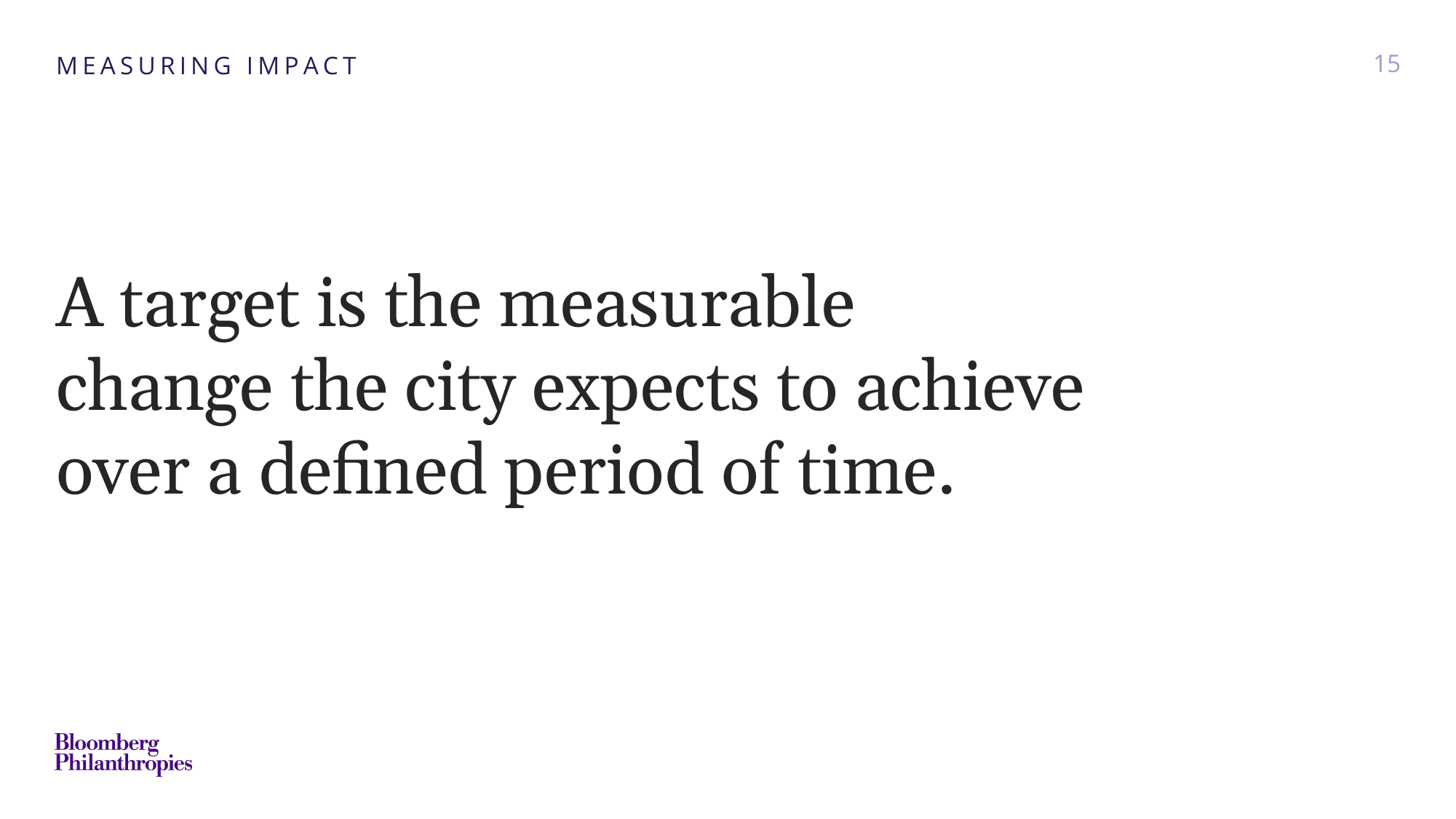

MEASURING IMPACT
15
A target is the measurable change the city expects to achieve over a defined period of time.